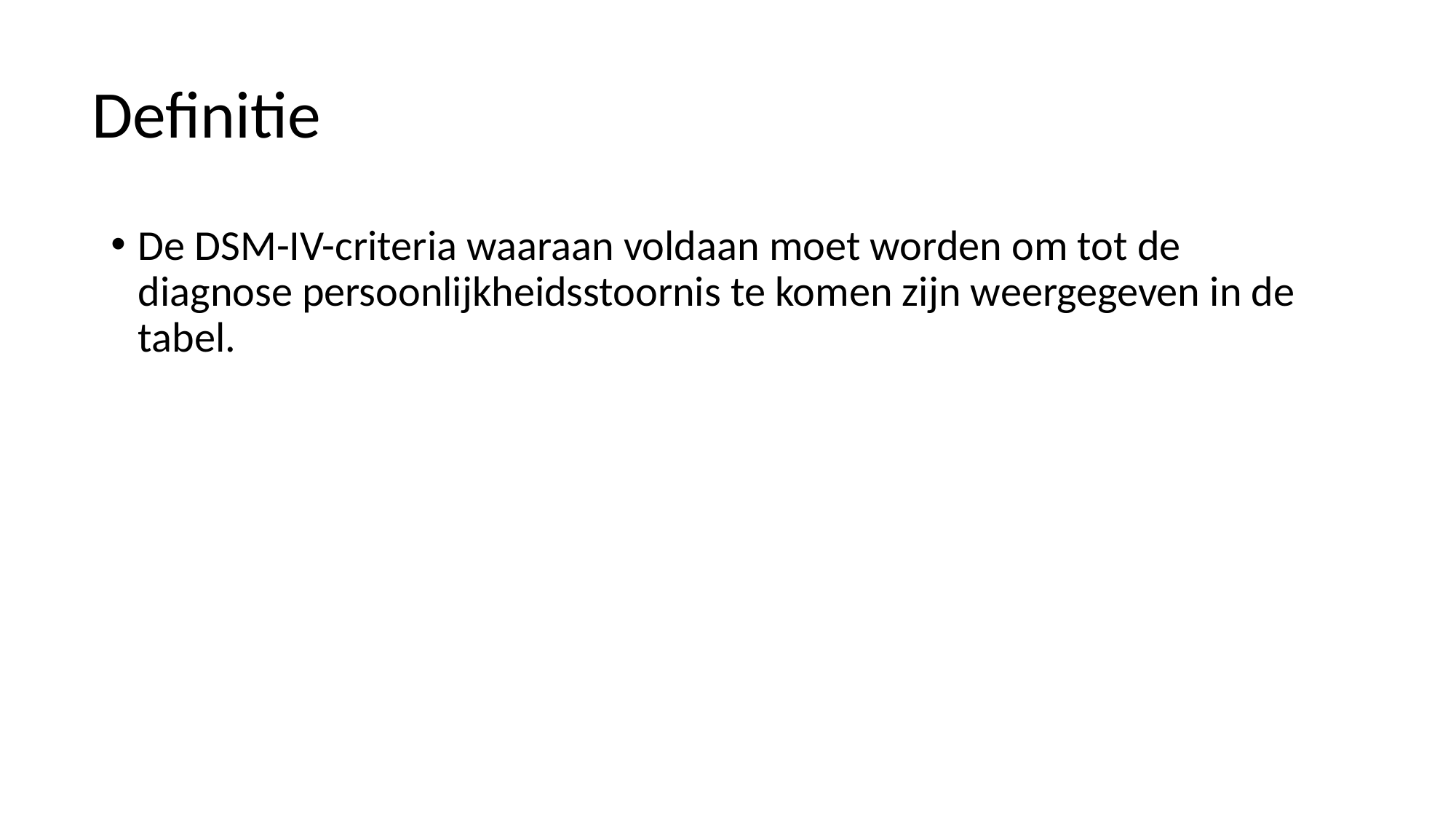

# Definitie
De DSM-IV-criteria waaraan voldaan moet worden om tot de diagnose persoonlijkheidsstoornis te komen zijn weergegeven in de tabel.